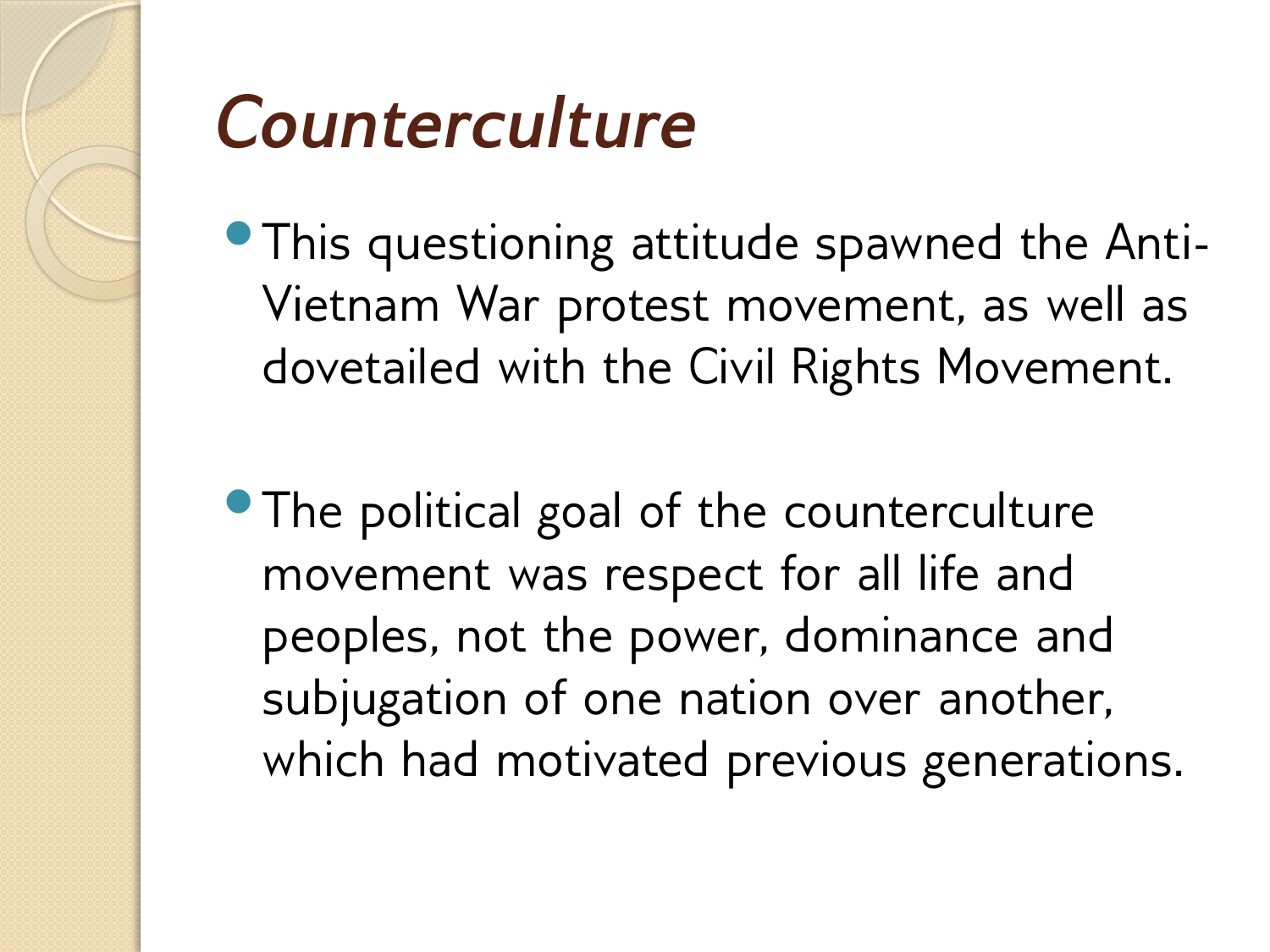

# Counterculture
This questioning attitude spawned the Anti-Vietnam War protest movement, as well as dovetailed with the Civil Rights Movement.

The political goal of the counterculture movement was respect for all life and peoples, not the power, dominance and subjugation of one nation over another, which had motivated previous generations.